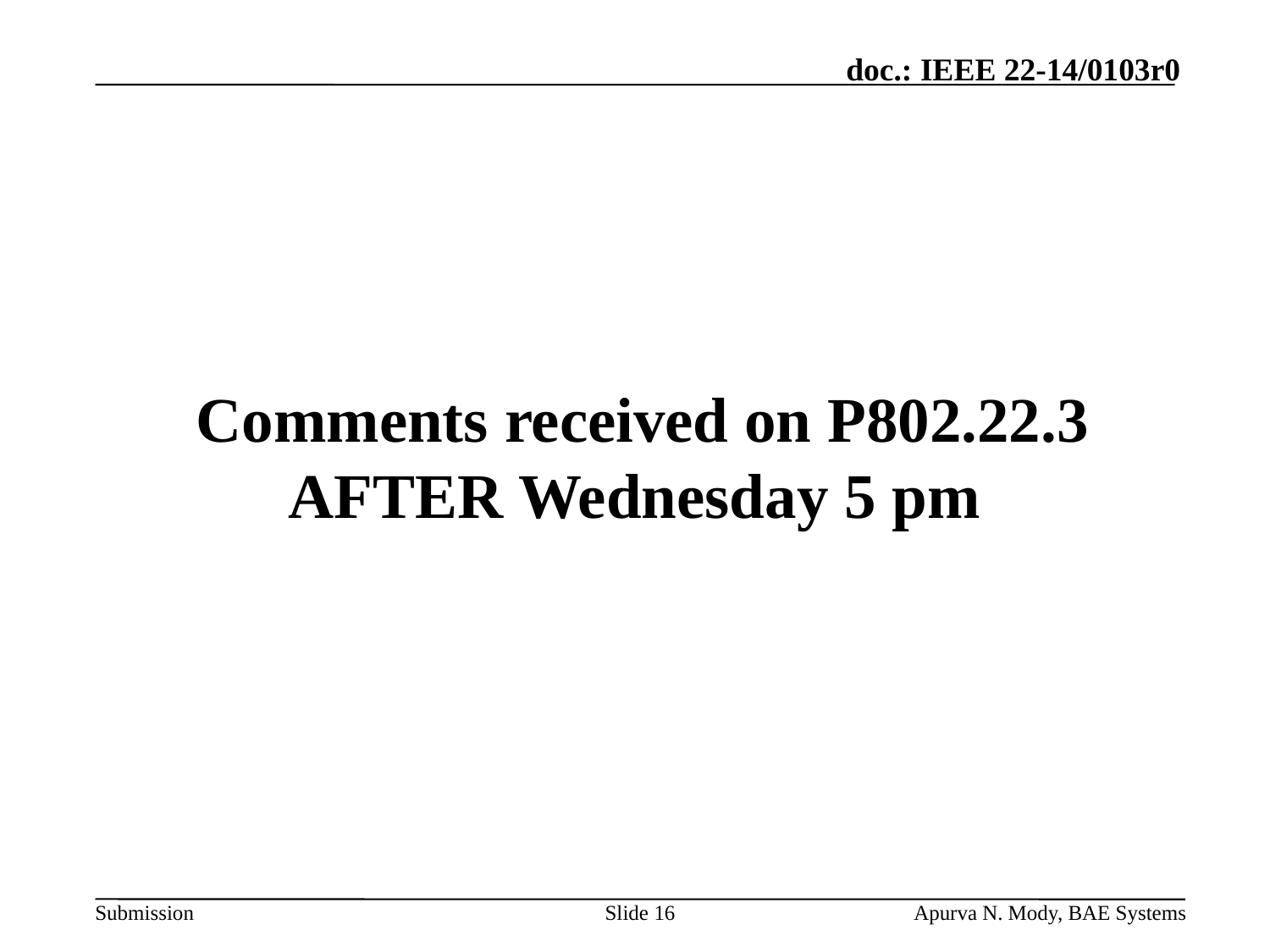

# Comments received on P802.22.3 AFTER Wednesday 5 pm
Slide 16
Apurva N. Mody, BAE Systems